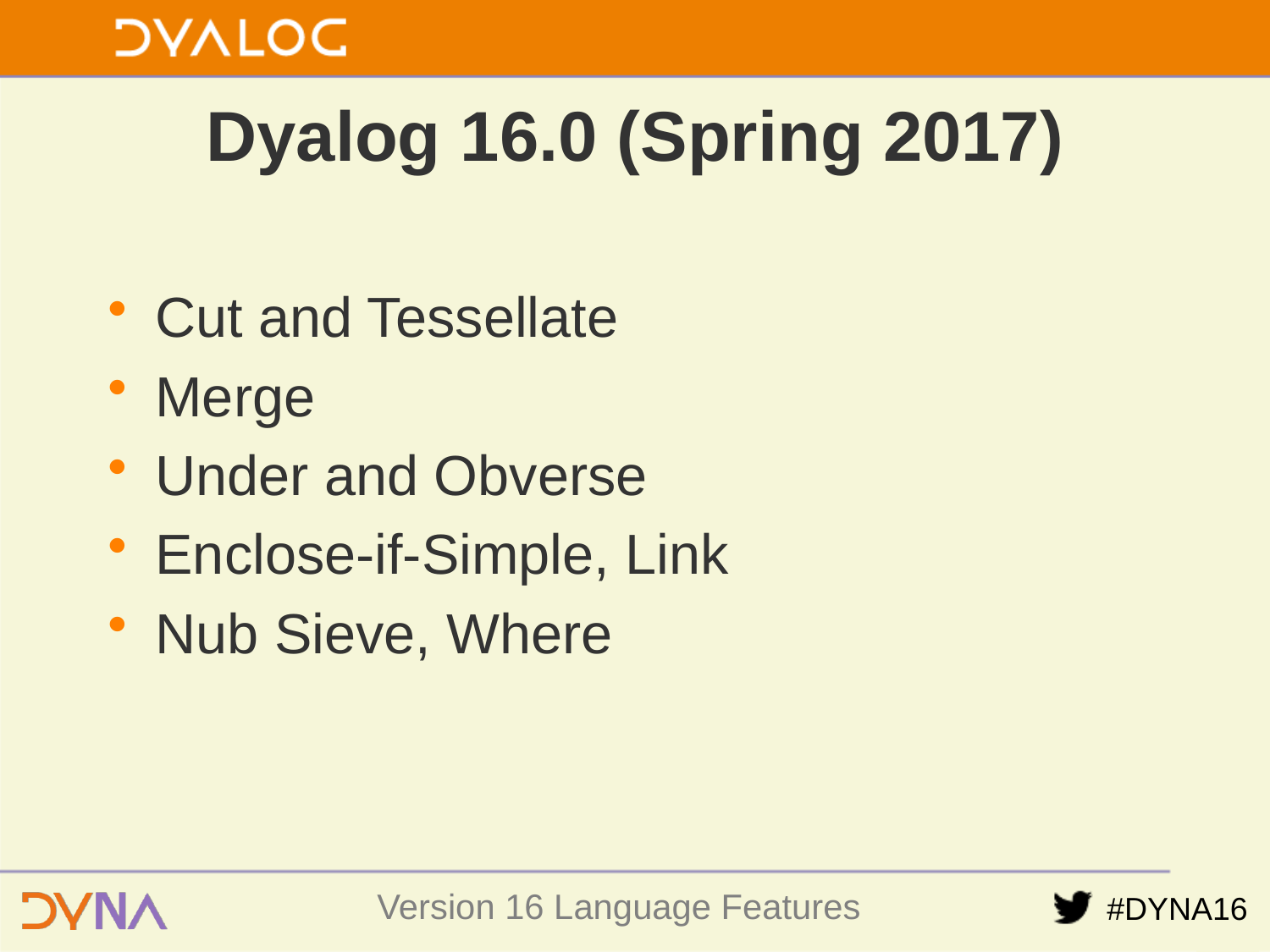

# Dyalog 16.0 (Spring 2017)
Cut and Tessellate
Merge
Under and Obverse
Enclose-if-Simple, Link
Nub Sieve, Where
Version 16 Language Features